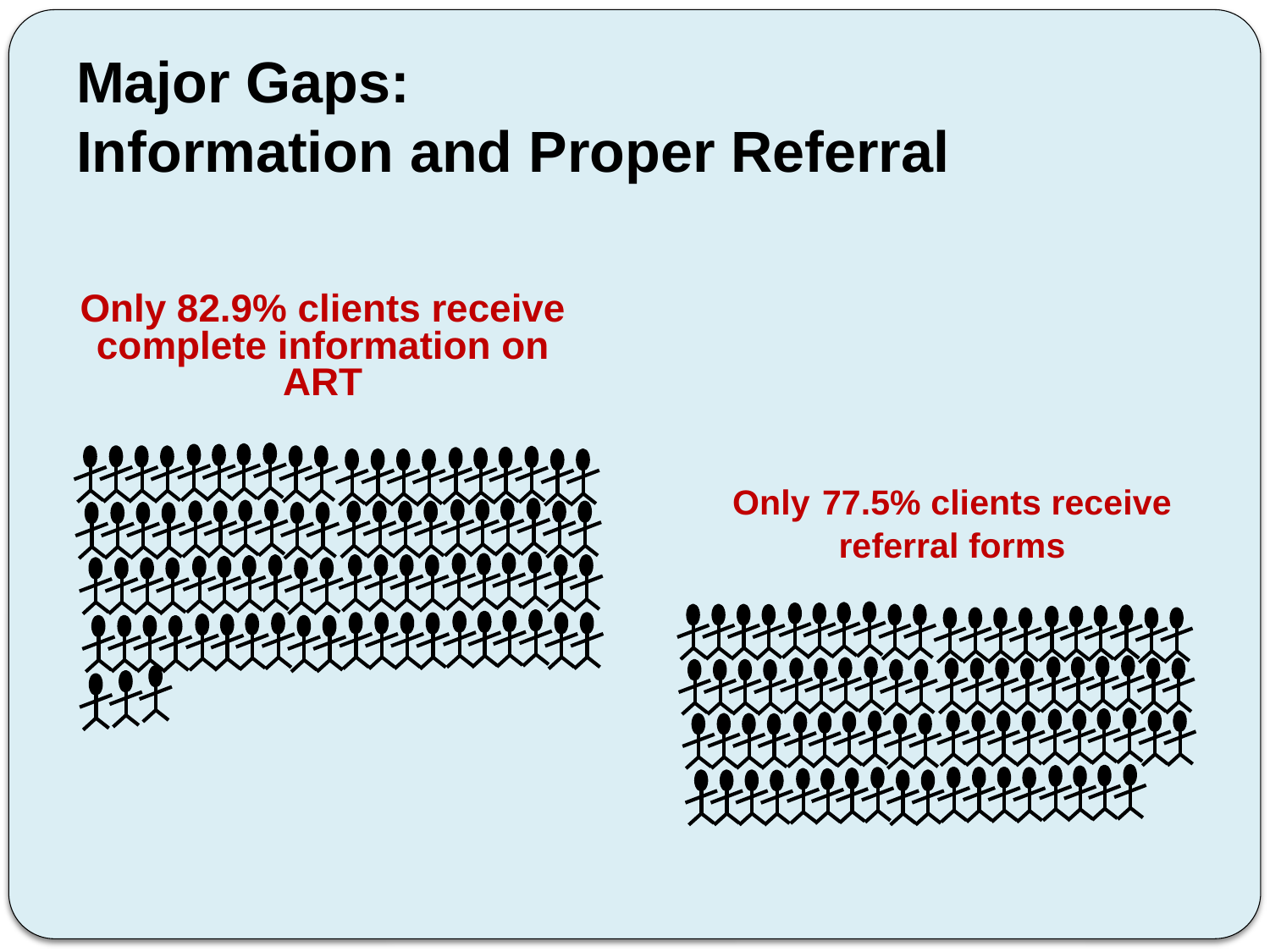

# Major Gaps: Information and Proper Referral
Only 82.9% clients receive complete information on ART

Only 77.5% clients receive referral forms